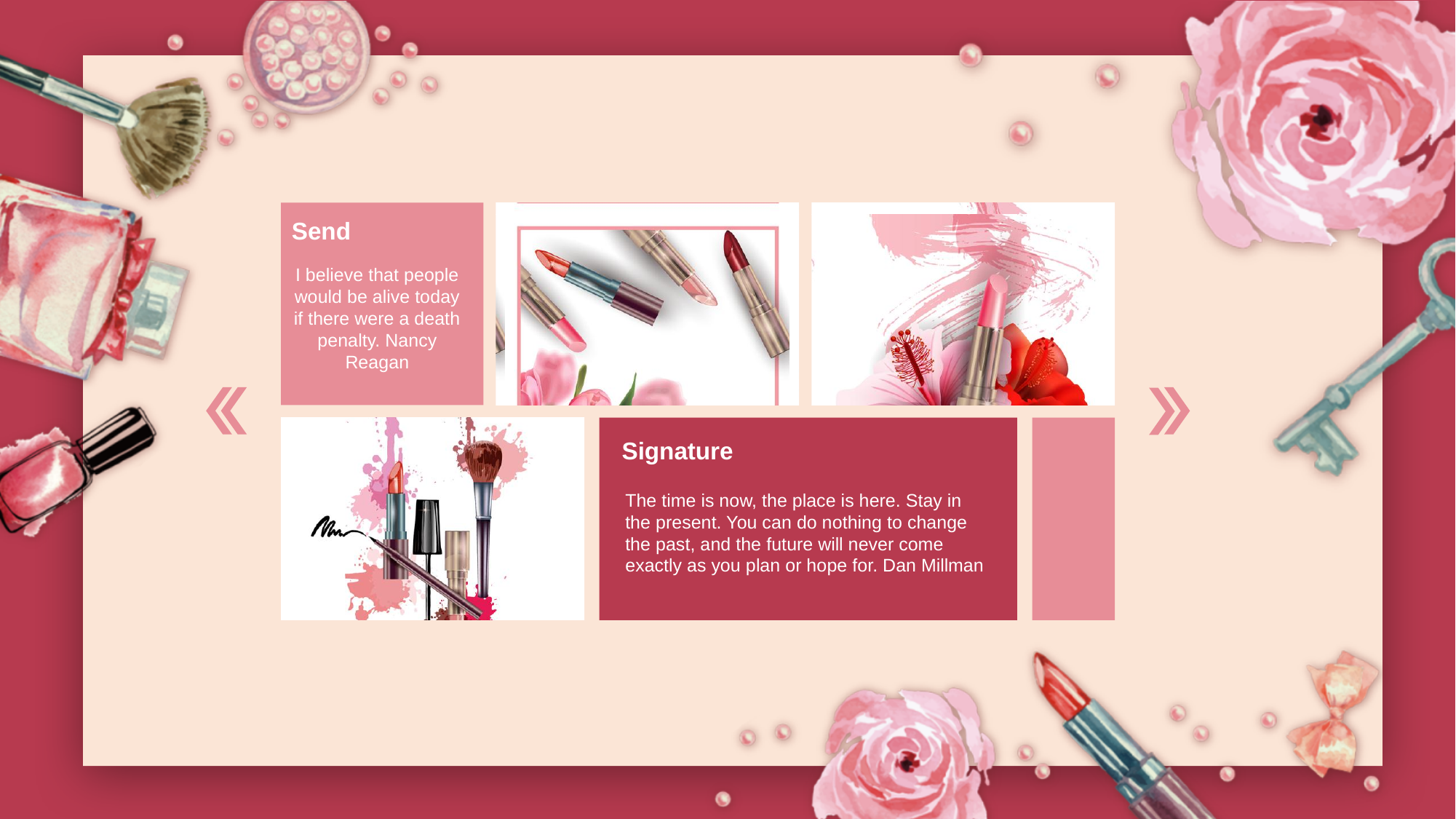

#

Send
I believe that people would be alive today if there were a death penalty. Nancy Reagan

Signature
The time is now, the place is here. Stay in the present. You can do nothing to change the past, and the future will never come exactly as you plan or hope for. Dan Millman